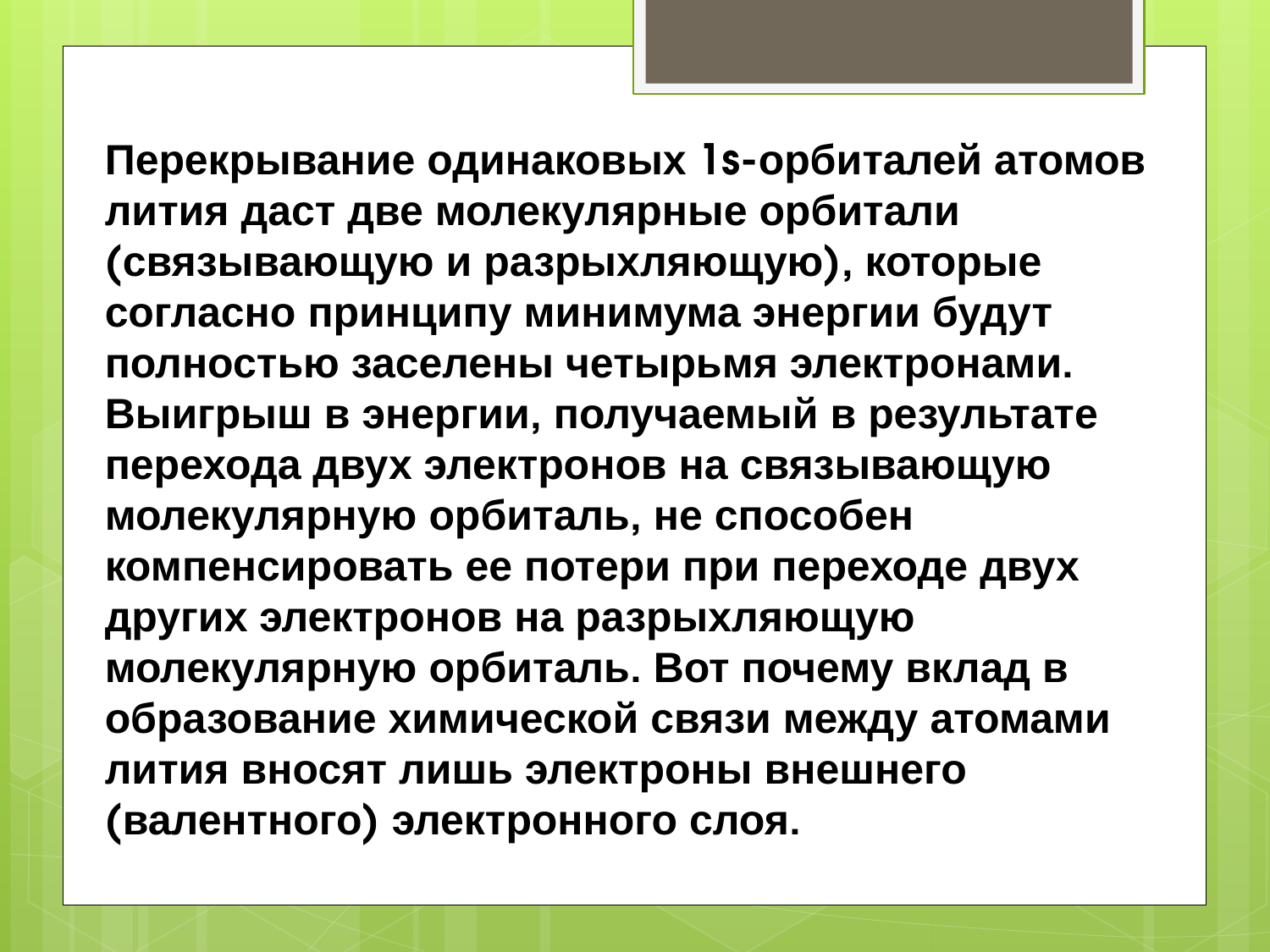

Перекрывание одинаковых 1s-орбиталей атомов лития даст две молекулярные орбитали (связывающую и разрыхляющую), которые согласно принципу минимума энергии будут полностью заселены четырьмя электронами. Выигрыш в энергии, получаемый в результате перехода двух электронов на связывающую молекулярную орбиталь, не способен компенсировать ее потери при переходе двух других электронов на разрыхляющую молекулярную орбиталь. Вот почему вклад в образование химической связи между атомами лития вносят лишь электроны внешнего (валентного) электронного слоя.